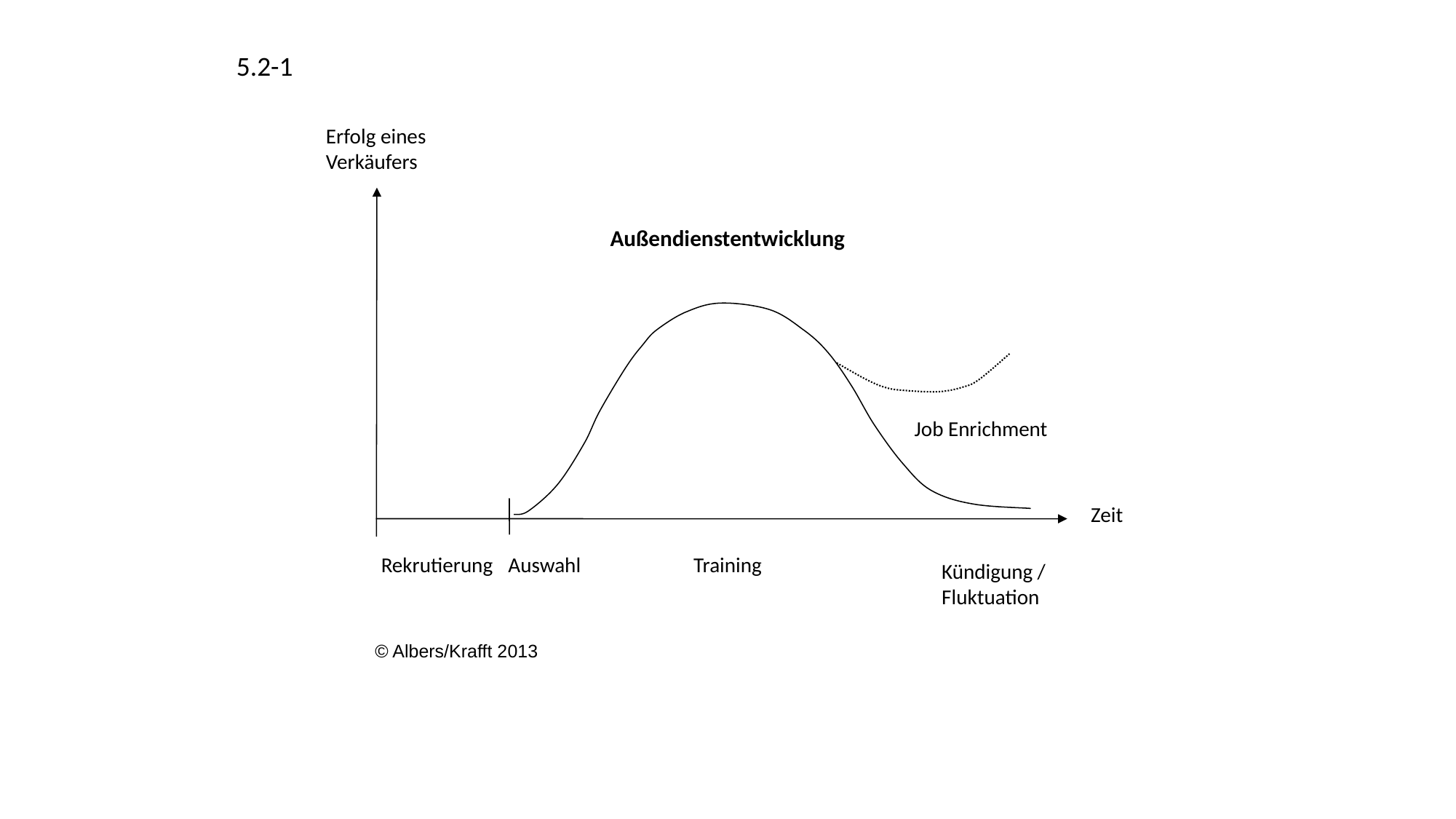

5.2-1
Erfolg eines Verkäufers

Außendienstentwicklung

Job Enrichment
Zeit

Rekrutierung
Auswahl
Training
Kündigung / Fluktuation
© Albers/Krafft 2013